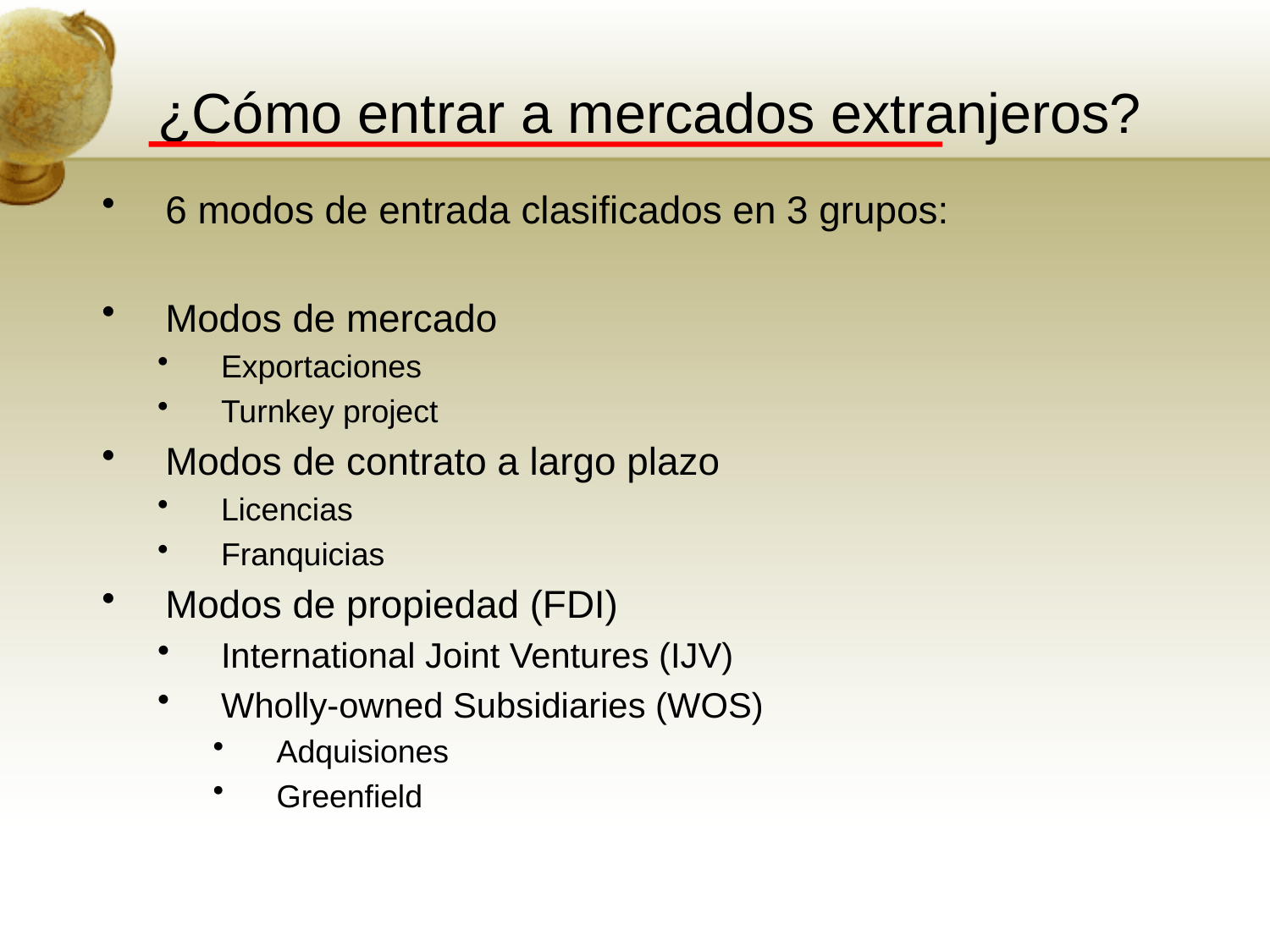

# ¿Cómo entrar a mercados extranjeros?

6 modos de entrada clasificados en 3 grupos:

Modos de mercado
Exportaciones
Turnkey project
Modos de contrato a largo plazo
Licencias
Franquicias
Modos de propiedad (FDI)
International Joint Ventures (IJV)
Wholly-owned Subsidiaries (WOS)
Adquisiones
Greenfield